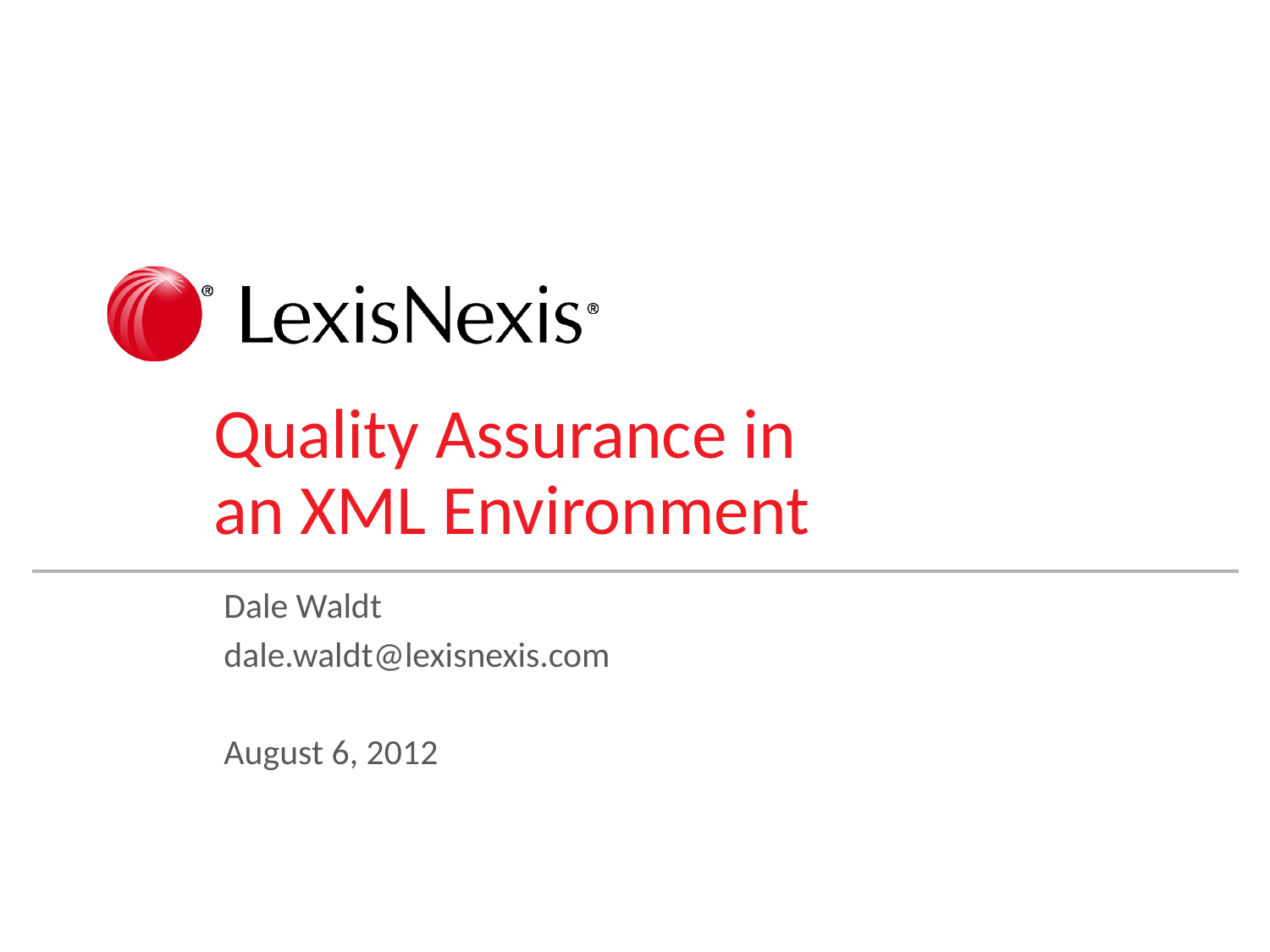

# Quality Assurance in an XML Environment
Dale Waldt
dale.waldt@lexisnexis.com

August 6, 2012